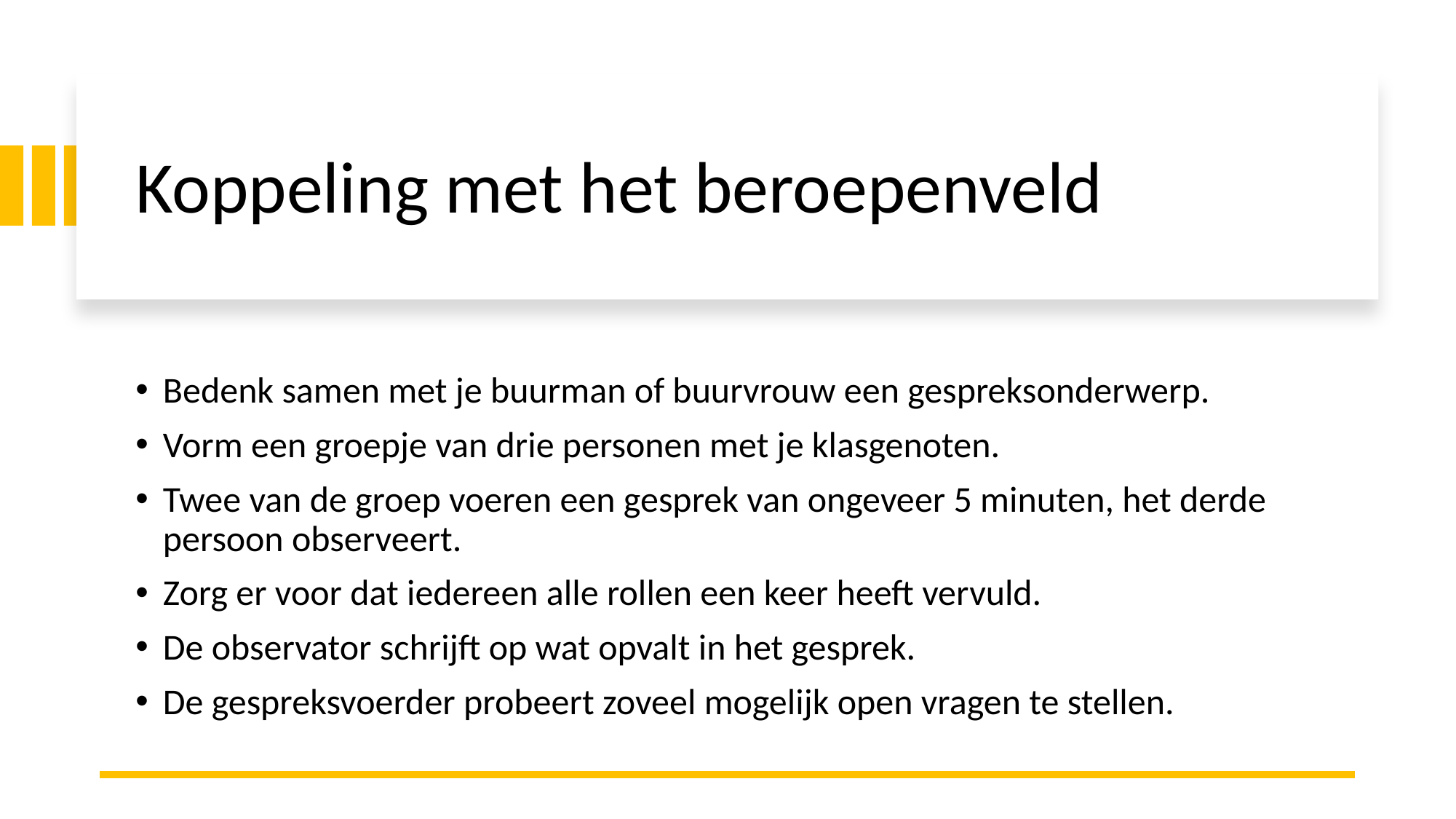

# Koppeling met het beroepenveld

Bedenk samen met je buurman of buurvrouw een gespreksonderwerp.
Vorm een groepje van drie personen met je klasgenoten.
Twee van de groep voeren een gesprek van ongeveer 5 minuten, het derde persoon observeert.
Zorg er voor dat iedereen alle rollen een keer heeft vervuld.
De observator schrijft op wat opvalt in het gesprek.
De gespreksvoerder probeert zoveel mogelijk open vragen te stellen.